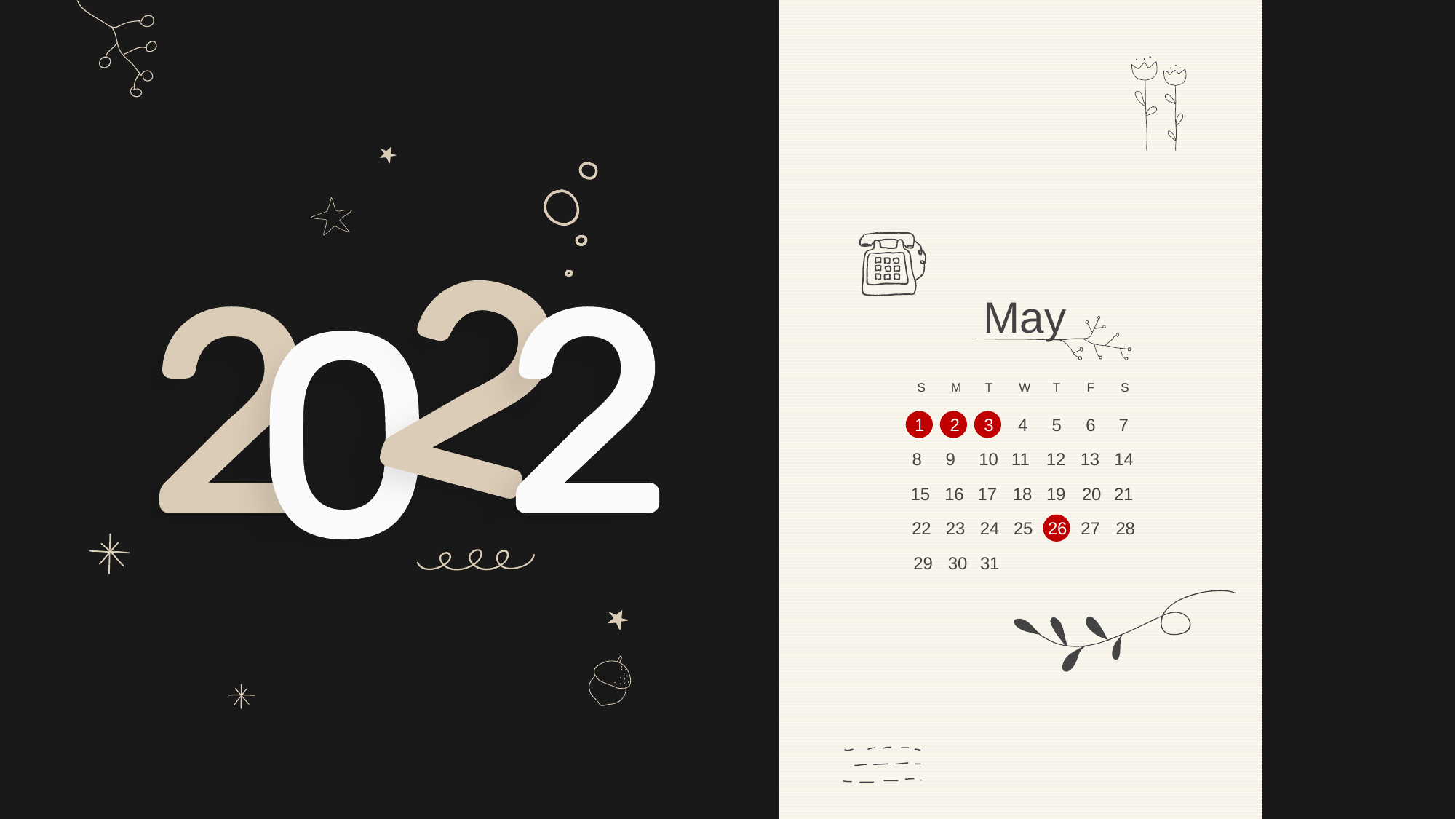

May

S

M

T

W

T

F

S
1
2
3
4

5

6
7

8

9

10

11

12

13

14
15

16

17

18

19

20

21
22

23

24

25

26
27

28

29

30

31